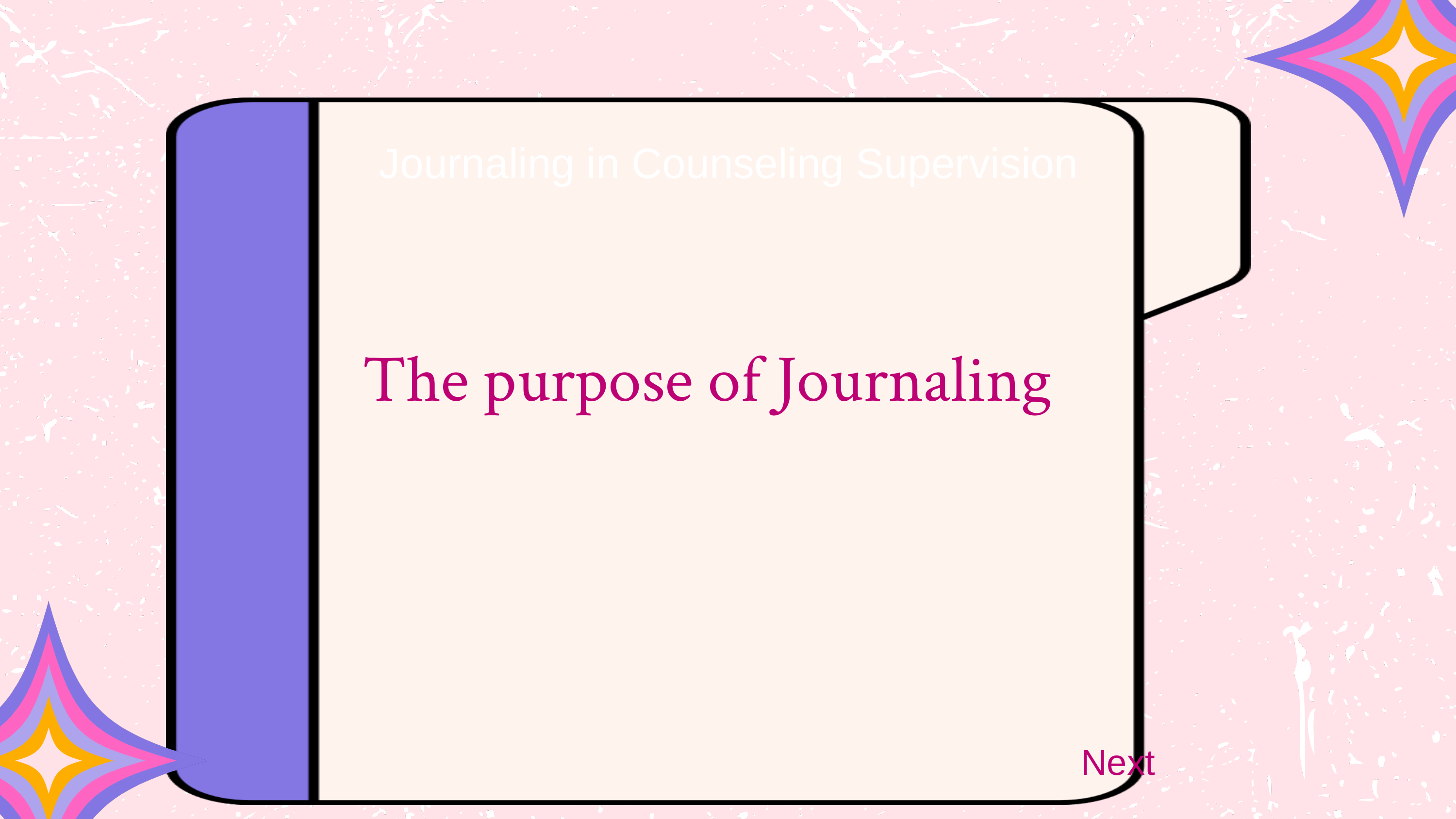

Journaling in Counseling Supervision
The purpose of Journaling

Next